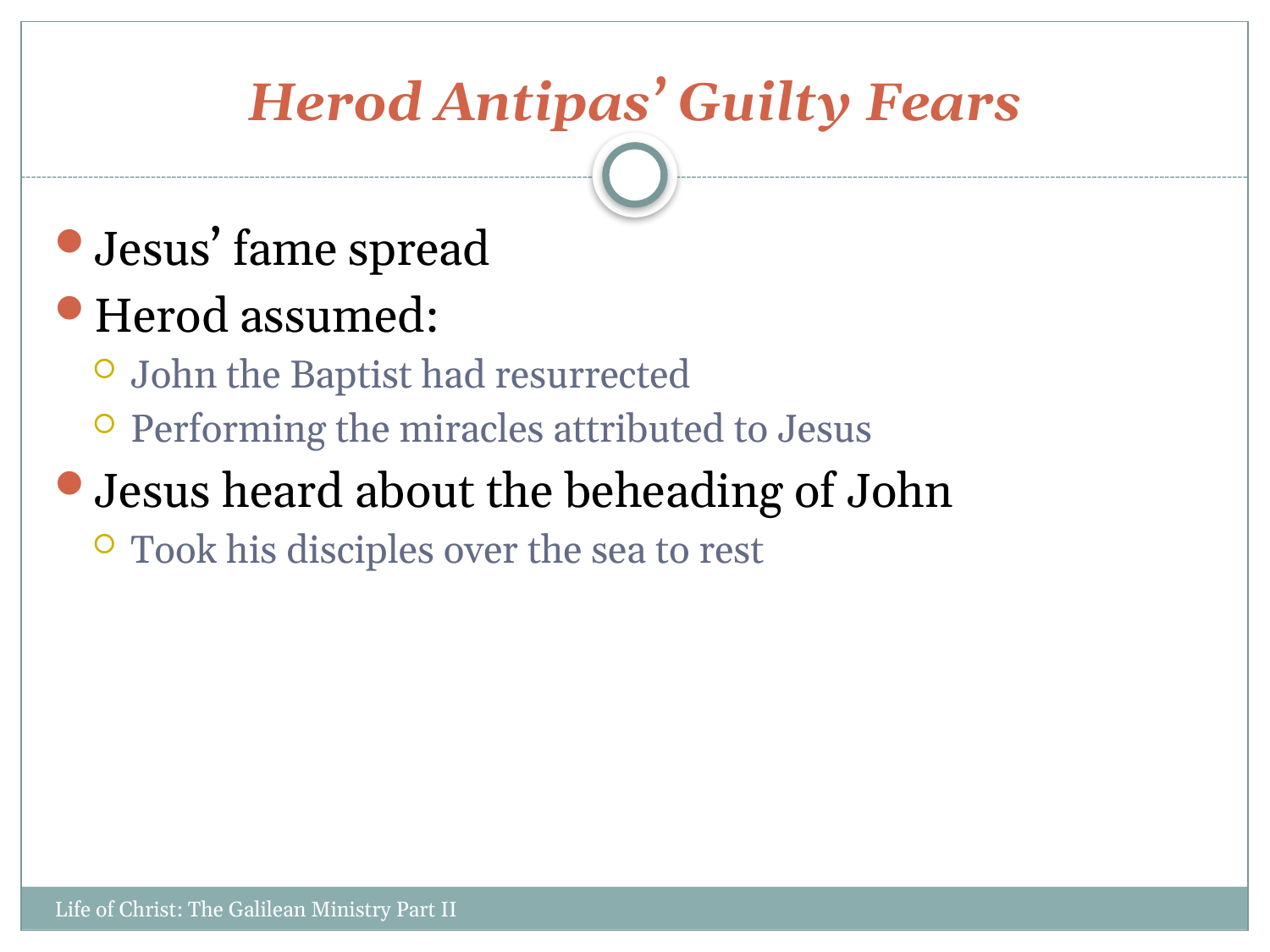

# Herod Antipas’ Guilty Fears
Jesus’ fame spread
Herod assumed:
John the Baptist had resurrected
Performing the miracles attributed to Jesus
Jesus heard about the beheading of John
Took his disciples over the sea to rest

Life of Christ: The Galilean Ministry Part II